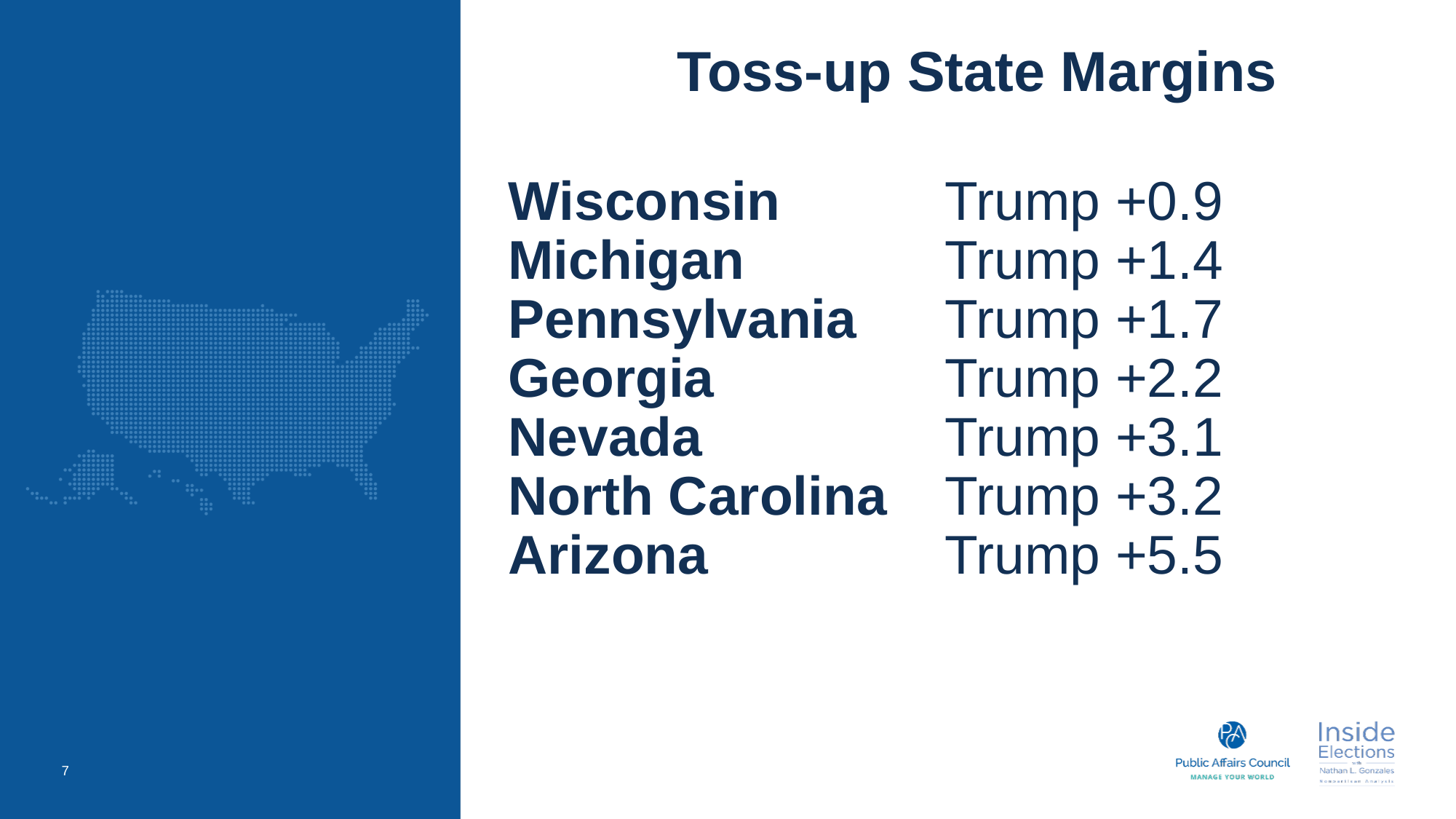

# Toss-up State Margins

Wisconsin		Trump +0.9
Michigan		Trump +1.4
Pennsylvania	Trump +1.7
Georgia			Trump +2.2
Nevada			Trump +3.1
North Carolina	Trump +3.2
Arizona			Trump +5.5